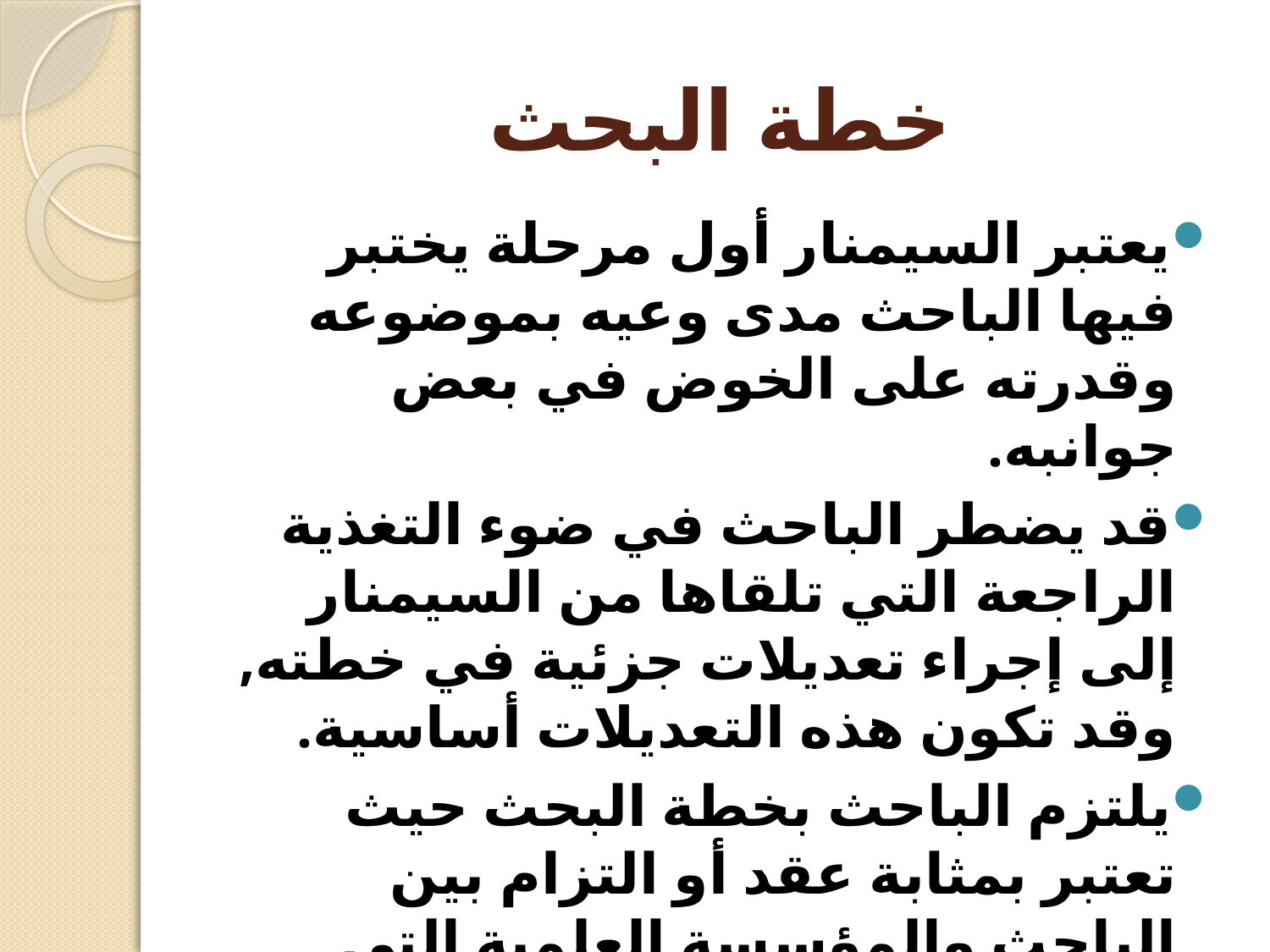

# خطة البحث
يعتبر السيمنار أول مرحلة يختبر فيها الباحث مدى وعيه بموضوعه وقدرته على الخوض في بعض جوانبه.
قد يضطر الباحث في ضوء التغذية الراجعة التي تلقاها من السيمنار إلى إجراء تعديلات جزئية في خطته, وقد تكون هذه التعديلات أساسية.
يلتزم الباحث بخطة البحث حيث تعتبر بمثابة عقد أو التزام بين الباحث والمؤسسة العلمية التي يقدم لها البحث.